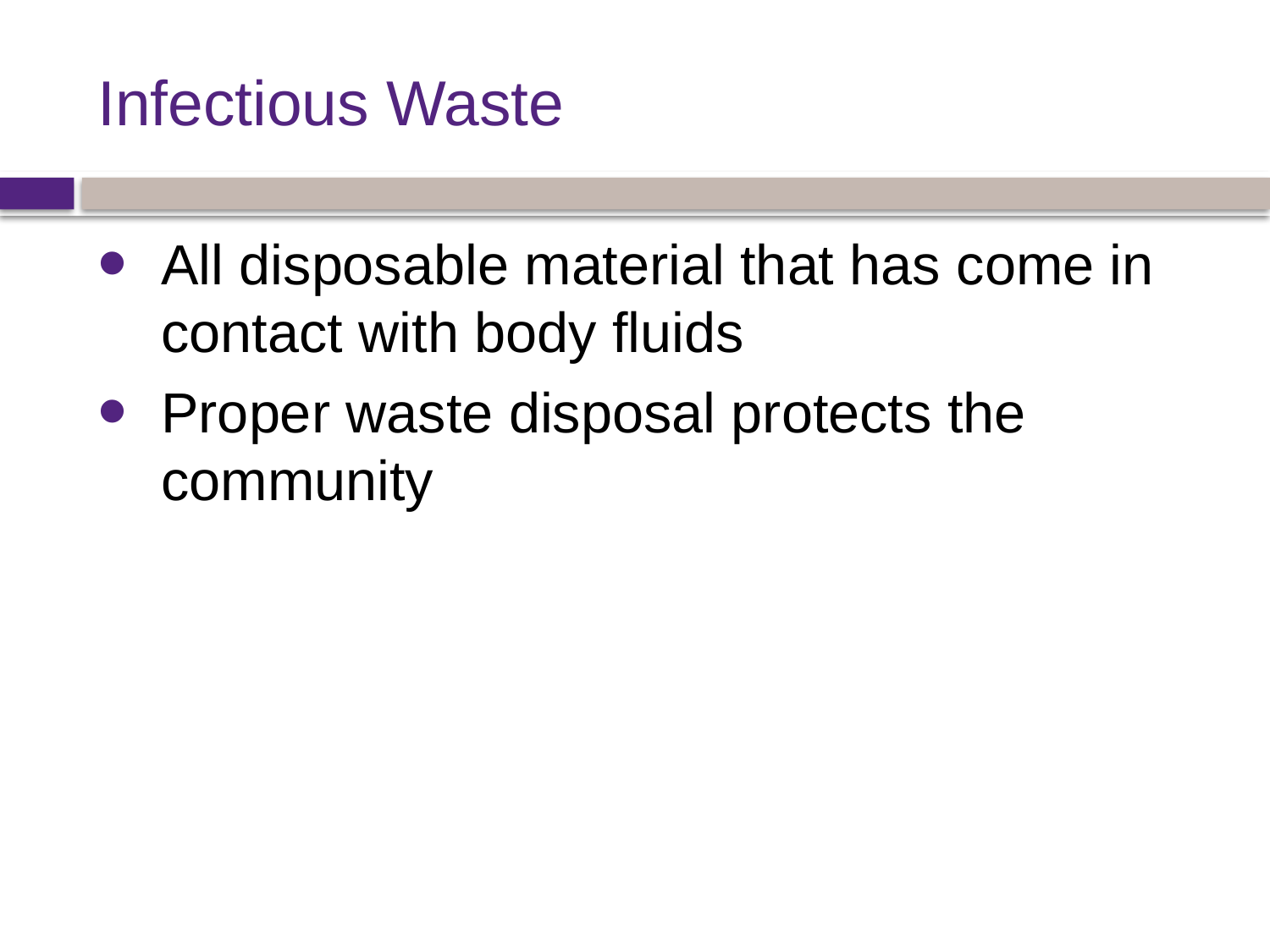

# Infectious Waste
All disposable material that has come in contact with body fluids
Proper waste disposal protects the community